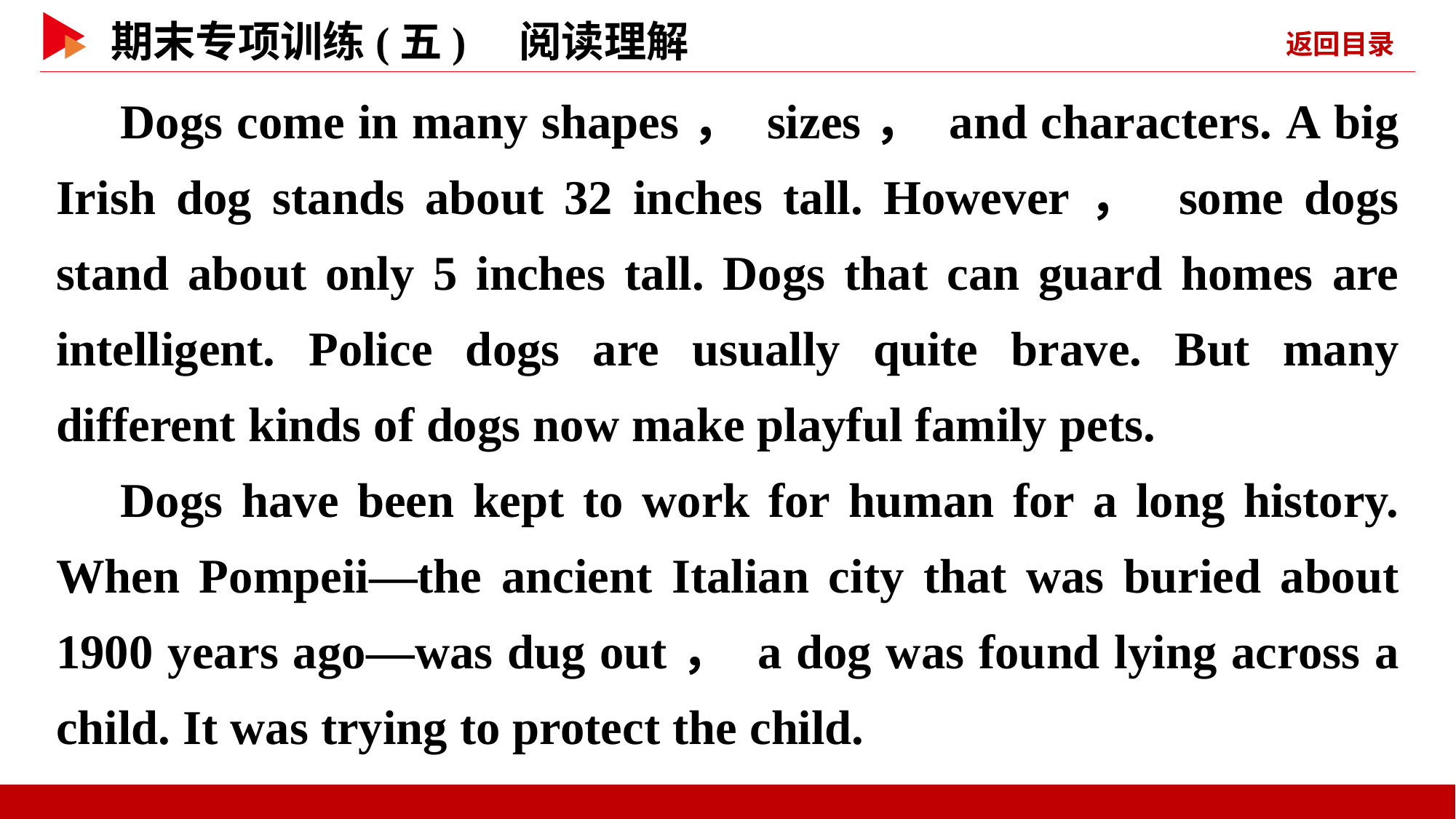

Dogs come in many shapes， sizes， and characters. A big Irish dog stands about 32 inches tall. However， some dogs stand about only 5 inches tall. Dogs that can guard homes are intelligent. Police dogs are usually quite brave. But many different kinds of dogs now make playful family pets.
Dogs have been kept to work for human for a long history. When Pompeii—the ancient Italian city that was buried about 1900 years ago—was dug out， a dog was found lying across a child. It was trying to protect the child.